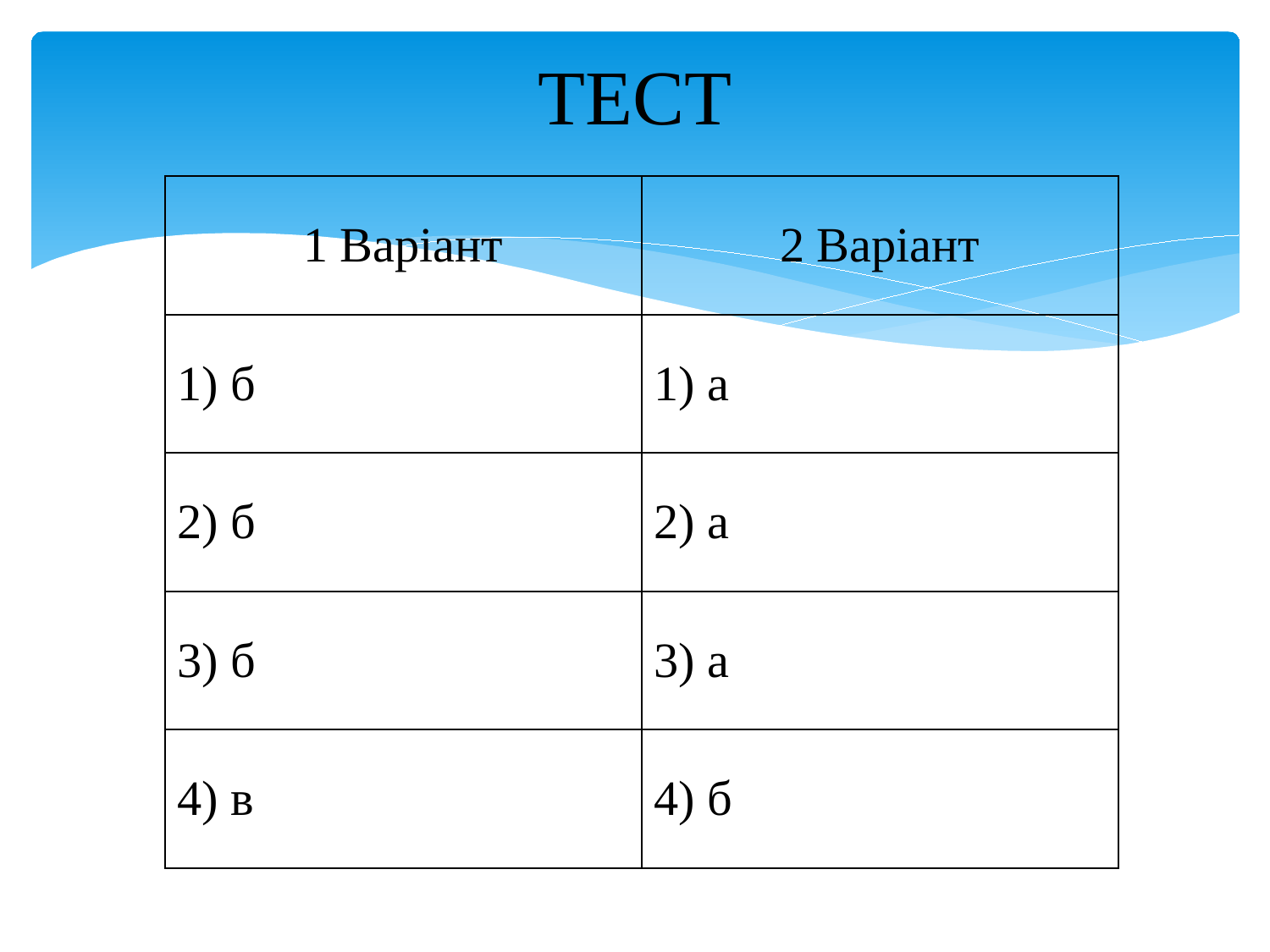

# ТЕСТ
| 1 Варіант | 2 Варіант |
| --- | --- |
| 1) б | 1) а |
| 2) б | 2) а |
| 3) б | 3) а |
| 4) в | 4) б |